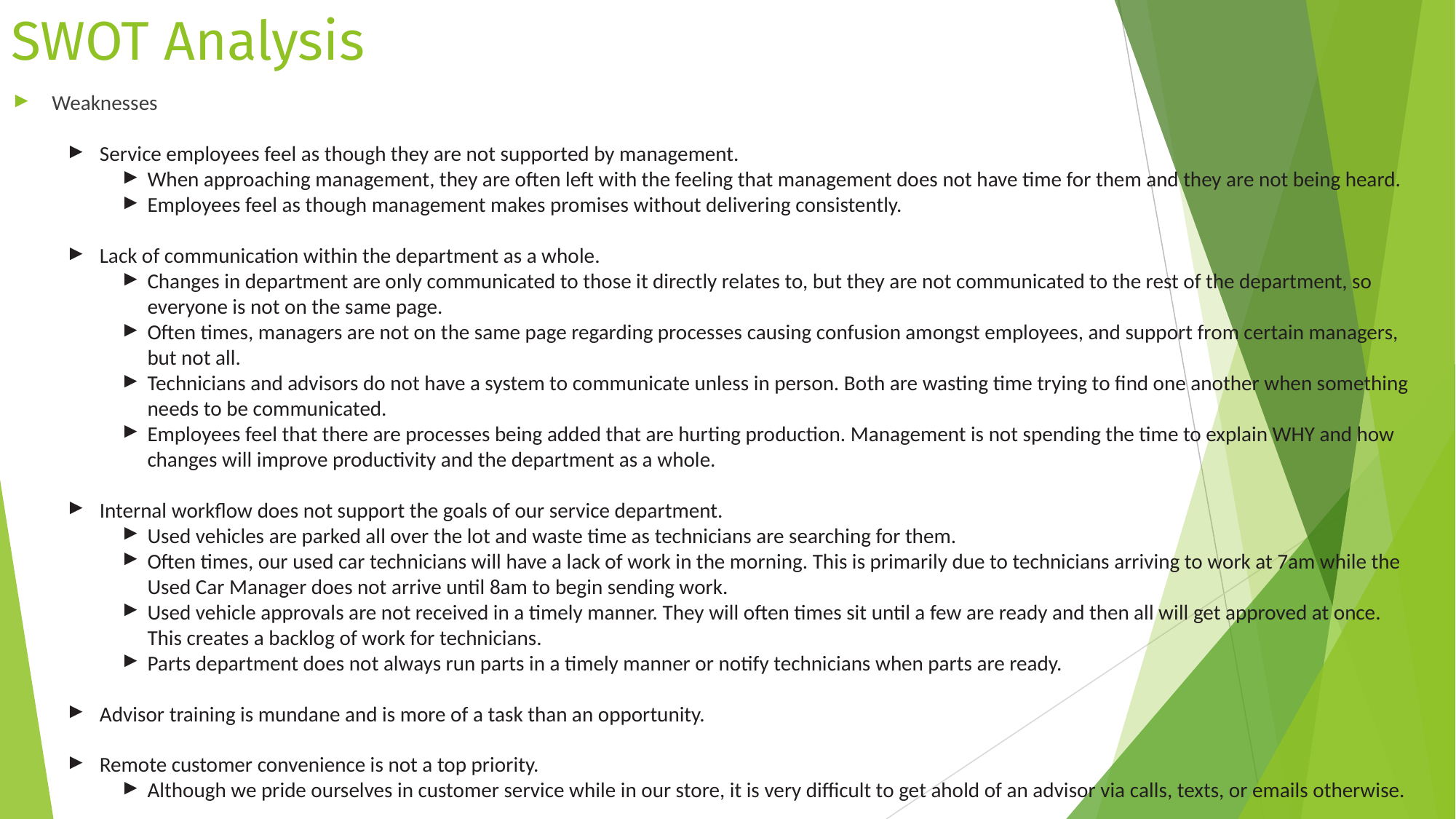

# SWOT Analysis
Weaknesses

Service employees feel as though they are not supported by management.
When approaching management, they are often left with the feeling that management does not have time for them and they are not being heard.
Employees feel as though management makes promises without delivering consistently.

Lack of communication within the department as a whole.
Changes in department are only communicated to those it directly relates to, but they are not communicated to the rest of the department, so everyone is not on the same page.
Often times, managers are not on the same page regarding processes causing confusion amongst employees, and support from certain managers, but not all.
Technicians and advisors do not have a system to communicate unless in person. Both are wasting time trying to find one another when something needs to be communicated.
Employees feel that there are processes being added that are hurting production. Management is not spending the time to explain WHY and how changes will improve productivity and the department as a whole.

Internal workflow does not support the goals of our service department.
Used vehicles are parked all over the lot and waste time as technicians are searching for them.
Often times, our used car technicians will have a lack of work in the morning. This is primarily due to technicians arriving to work at 7am while the Used Car Manager does not arrive until 8am to begin sending work.
Used vehicle approvals are not received in a timely manner. They will often times sit until a few are ready and then all will get approved at once. This creates a backlog of work for technicians.
Parts department does not always run parts in a timely manner or notify technicians when parts are ready.

Advisor training is mundane and is more of a task than an opportunity.

Remote customer convenience is not a top priority.
Although we pride ourselves in customer service while in our store, it is very difficult to get ahold of an advisor via calls, texts, or emails otherwise.